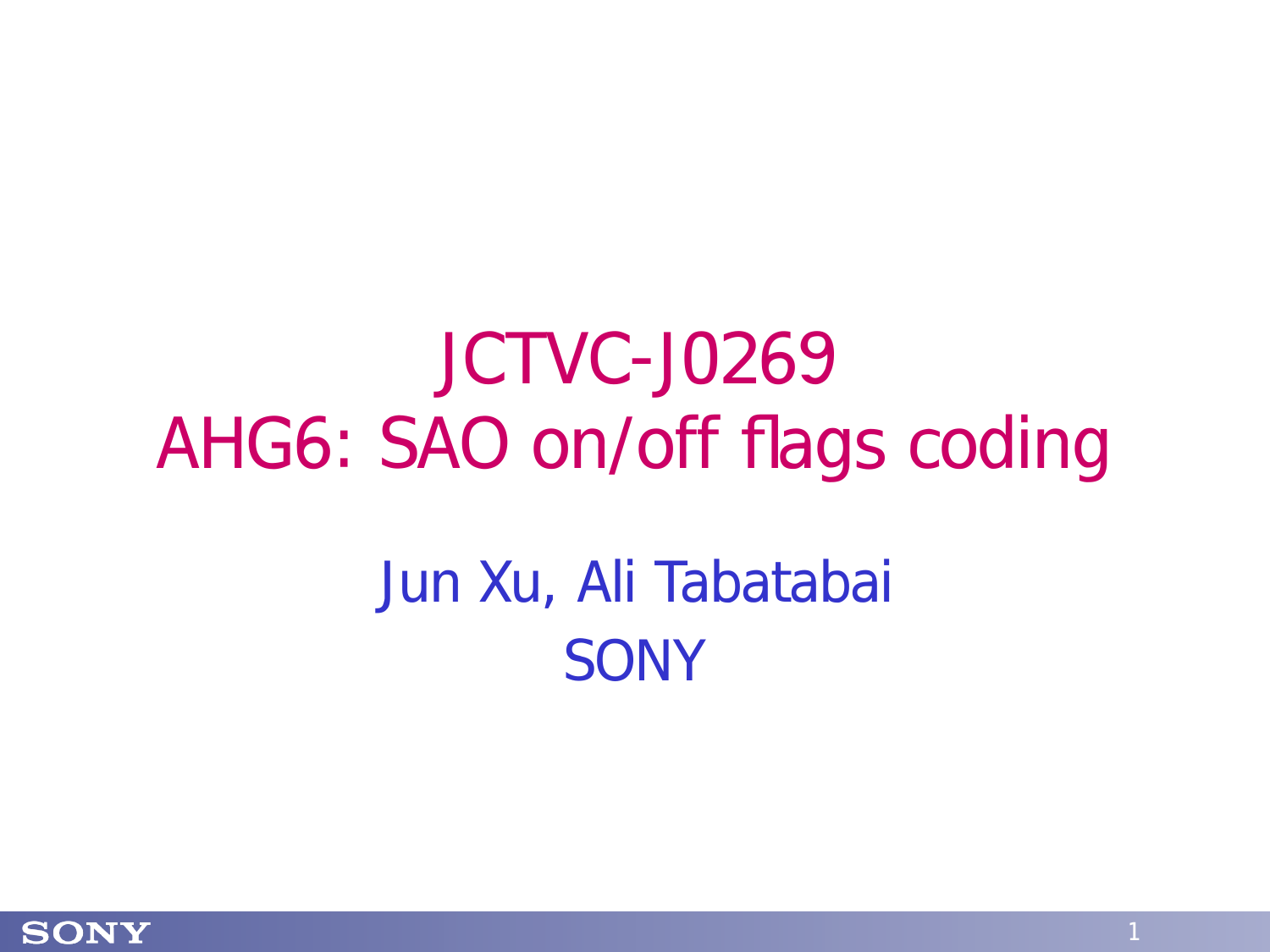

# JCTVC-J0269 AHG6: SAO on/off flags coding
Jun Xu, Ali Tabatabai
SONY
1